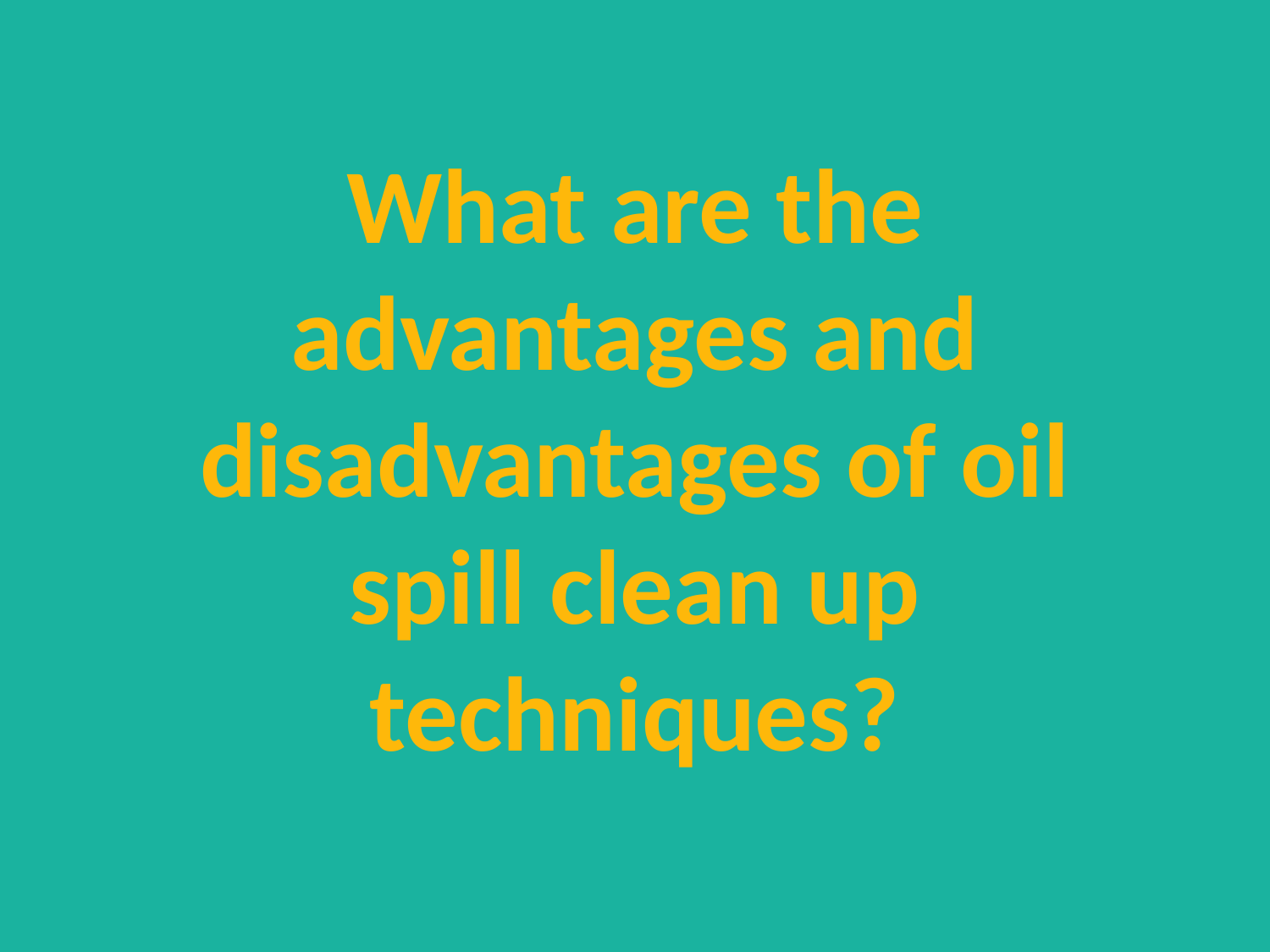

# What are the advantages and disadvantages of oil spill clean up techniques?